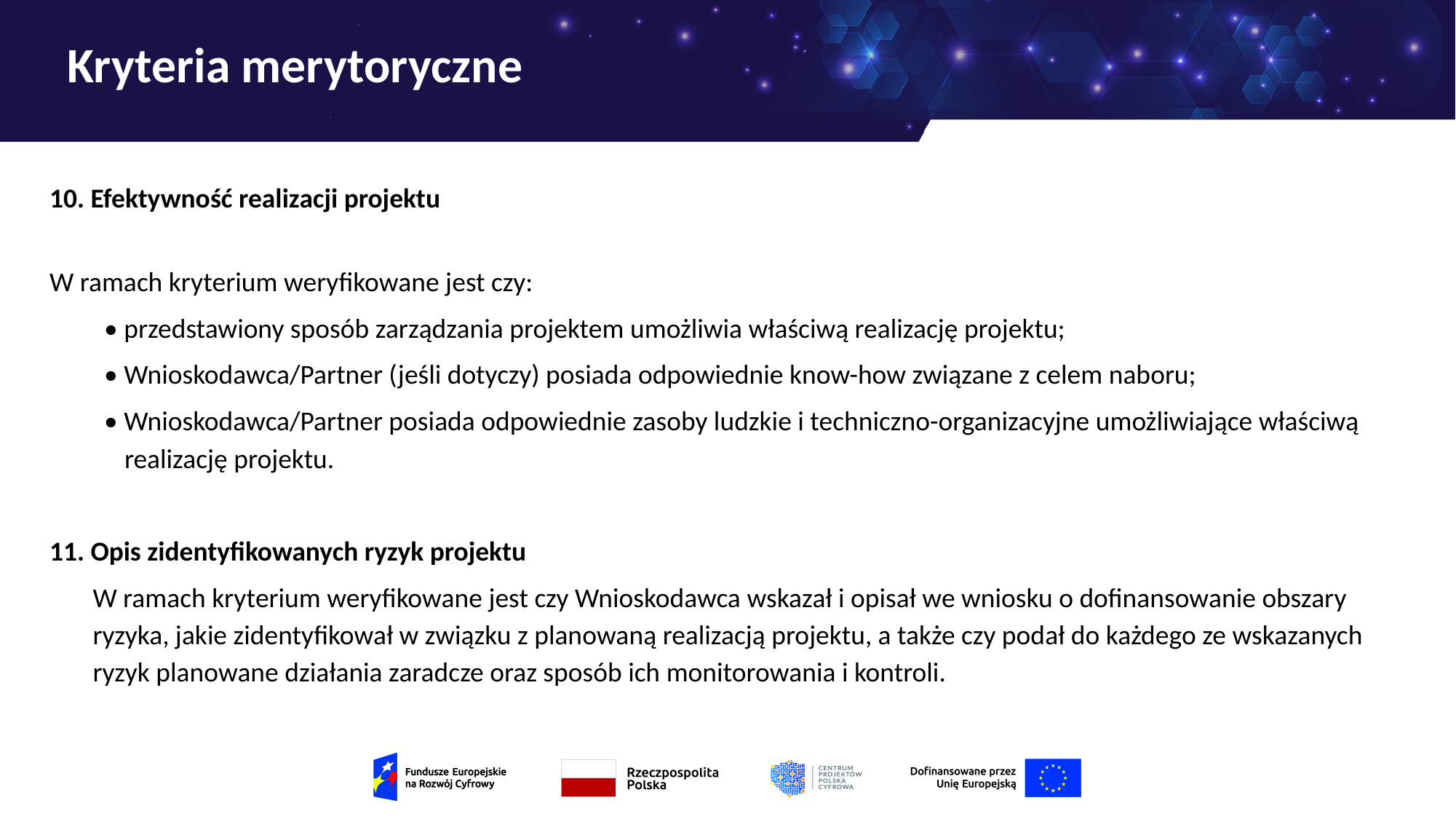

# Kryteria merytoryczne
Efektywność realizacji projektu
W ramach kryterium weryfikowane jest czy:
• przedstawiony sposób zarządzania projektem umożliwia właściwą realizację projektu;
• Wnioskodawca/Partner (jeśli dotyczy) posiada odpowiednie know-how związane z celem naboru;
• Wnioskodawca/Partner posiada odpowiednie zasoby ludzkie i techniczno-organizacyjne umożliwiające właściwą realizację projektu.

Opis zidentyfikowanych ryzyk projektu
W ramach kryterium weryfikowane jest czy Wnioskodawca wskazał i opisał we wniosku o dofinansowanie obszary ryzyka, jakie zidentyfikował w związku z planowaną realizacją projektu, a także czy podał do każdego ze wskazanych ryzyk planowane działania zaradcze oraz sposób ich monitorowania i kontroli.